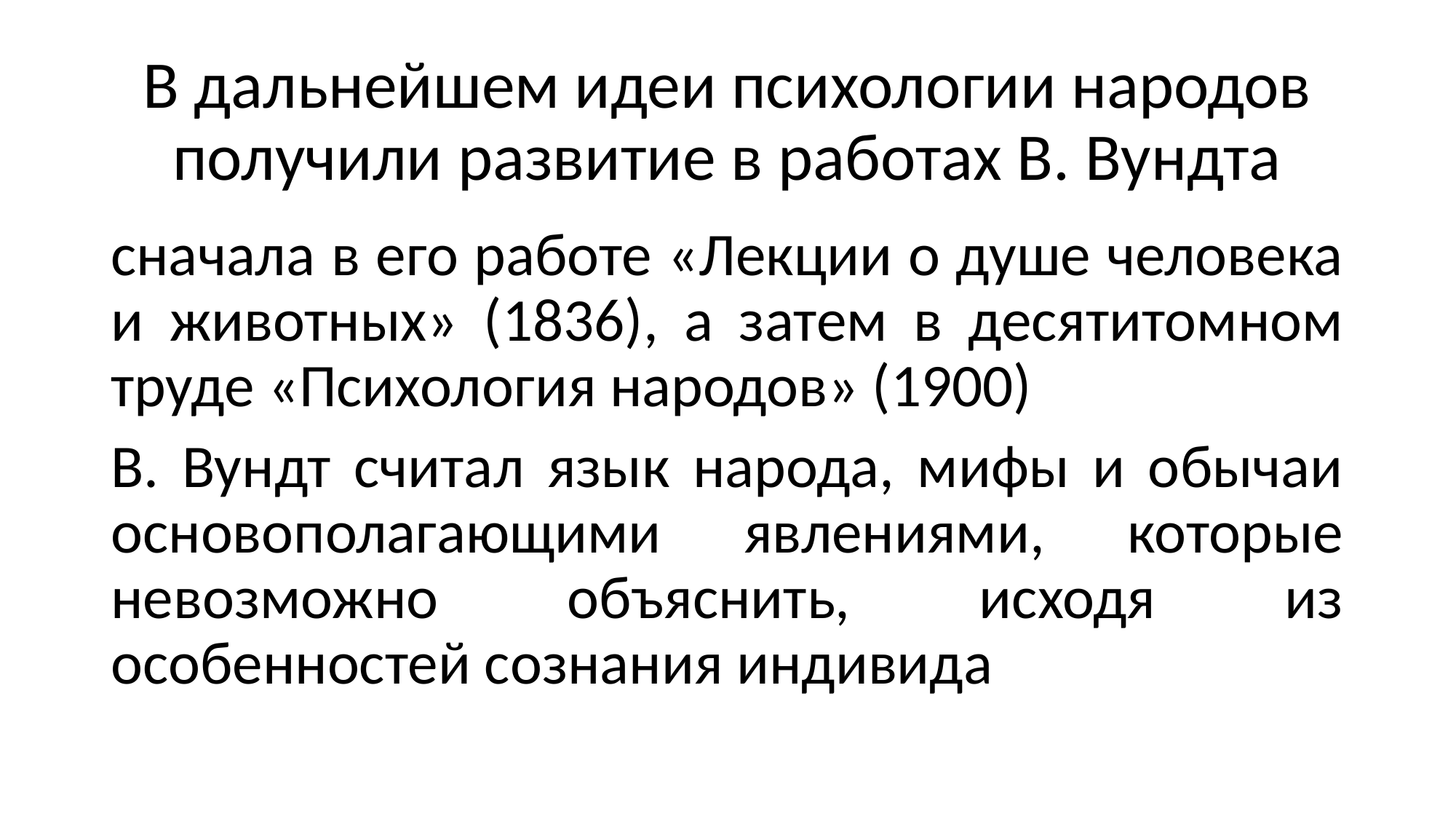

# В дальнейшем идеи психологии народов получили развитие в работах В. Вундта
сначала в его работе «Лекции о душе человека и животных» (1836), а затем в десятитомном труде «Психология народов» (1900)
В. Вундт считал язык народа, мифы и обычаи основополагающими явлениями, которые невозможно объяснить, исходя из особенностей сознания индивида